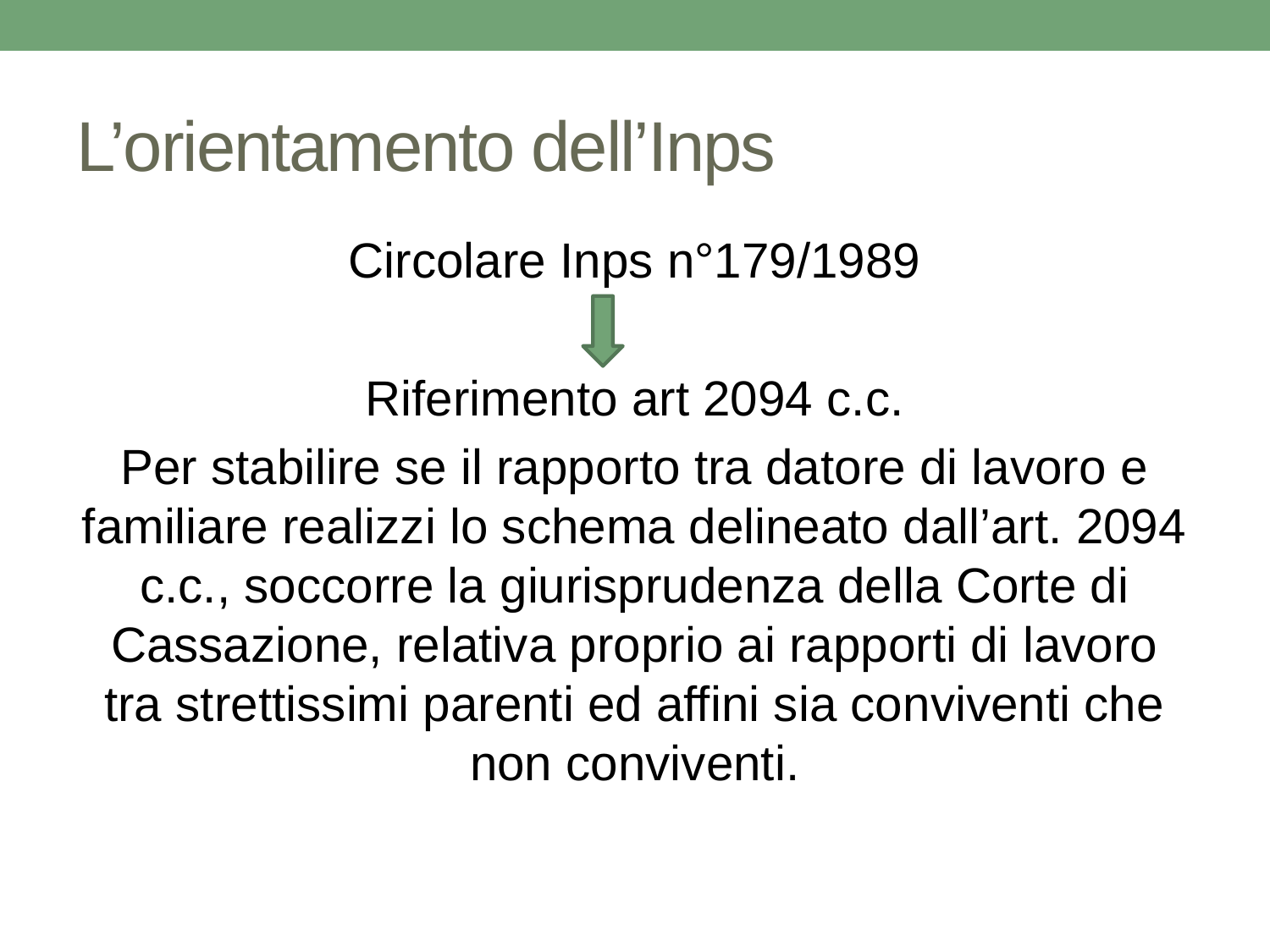

# L’orientamento dell’Inps
Circolare Inps n°179/1989

Riferimento art 2094 c.c.
Per stabilire se il rapporto tra datore di lavoro e familiare realizzi lo schema delineato dall’art. 2094 c.c., soccorre la giurisprudenza della Corte di Cassazione, relativa proprio ai rapporti di lavoro tra strettissimi parenti ed affini sia conviventi che non conviventi.